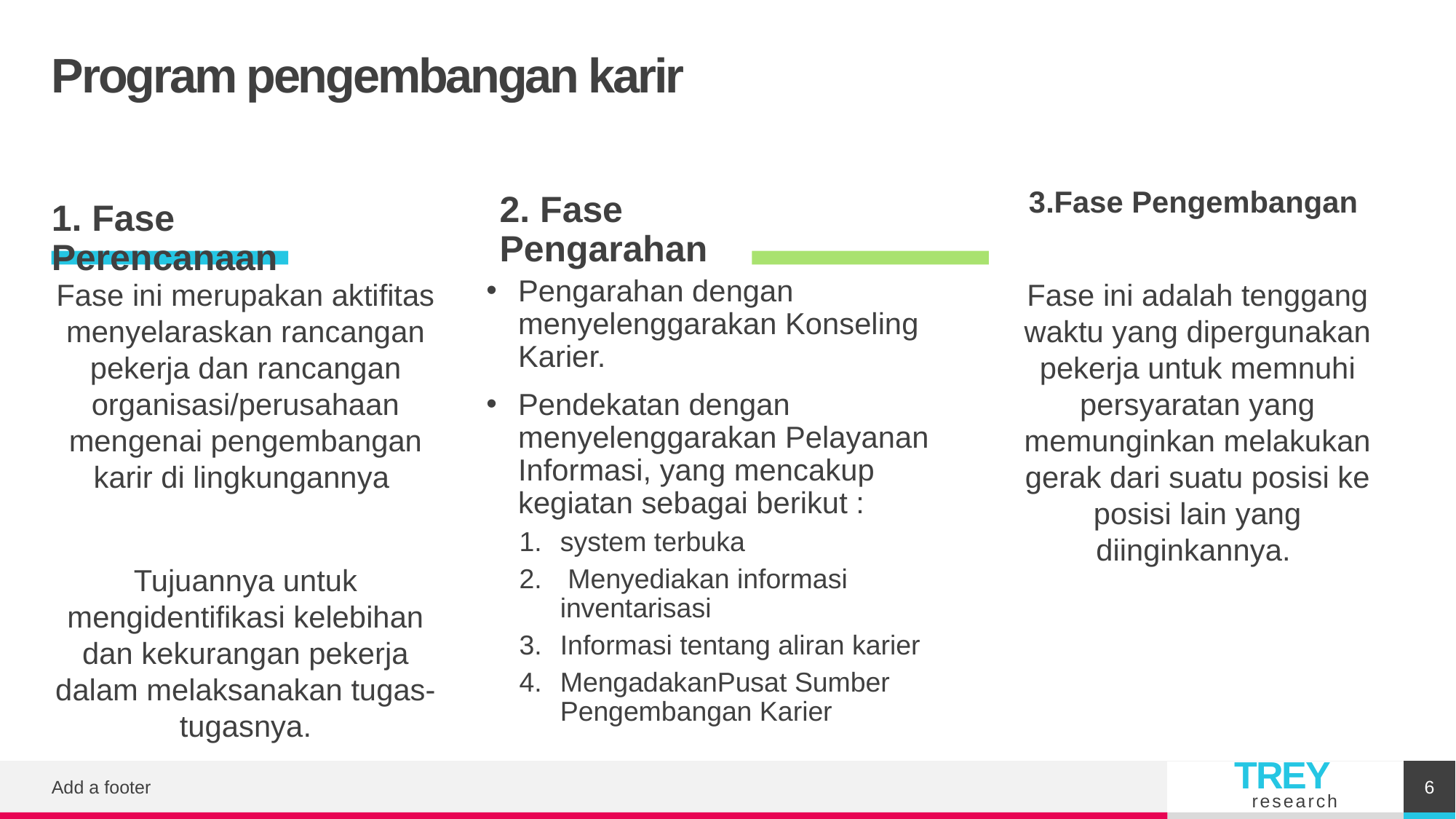

# Program pengembangan karir

3.Fase Pengembangan
2. Fase Pengarahan
1. Fase Perencanaan
Fase ini merupakan aktifitas menyelaraskan rancangan pekerja dan rancangan organisasi/perusahaan mengenai pengembangan karir di lingkungannya

Tujuannya untuk mengidentifikasi kelebihan dan kekurangan pekerja dalam melaksanakan tugas-tugasnya.
Pengarahan dengan menyelenggarakan Konseling Karier.
Pendekatan dengan menyelenggarakan Pelayanan Informasi, yang mencakup kegiatan sebagai berikut :
system terbuka
 Menyediakan informasi inventarisasi
Informasi tentang aliran karier
MengadakanPusat Sumber Pengembangan Karier
Fase ini adalah tenggang waktu yang dipergunakan pekerja untuk memnuhi persyaratan yang memunginkan melakukan gerak dari suatu posisi ke posisi lain yang diinginkannya.
6
Add a footer